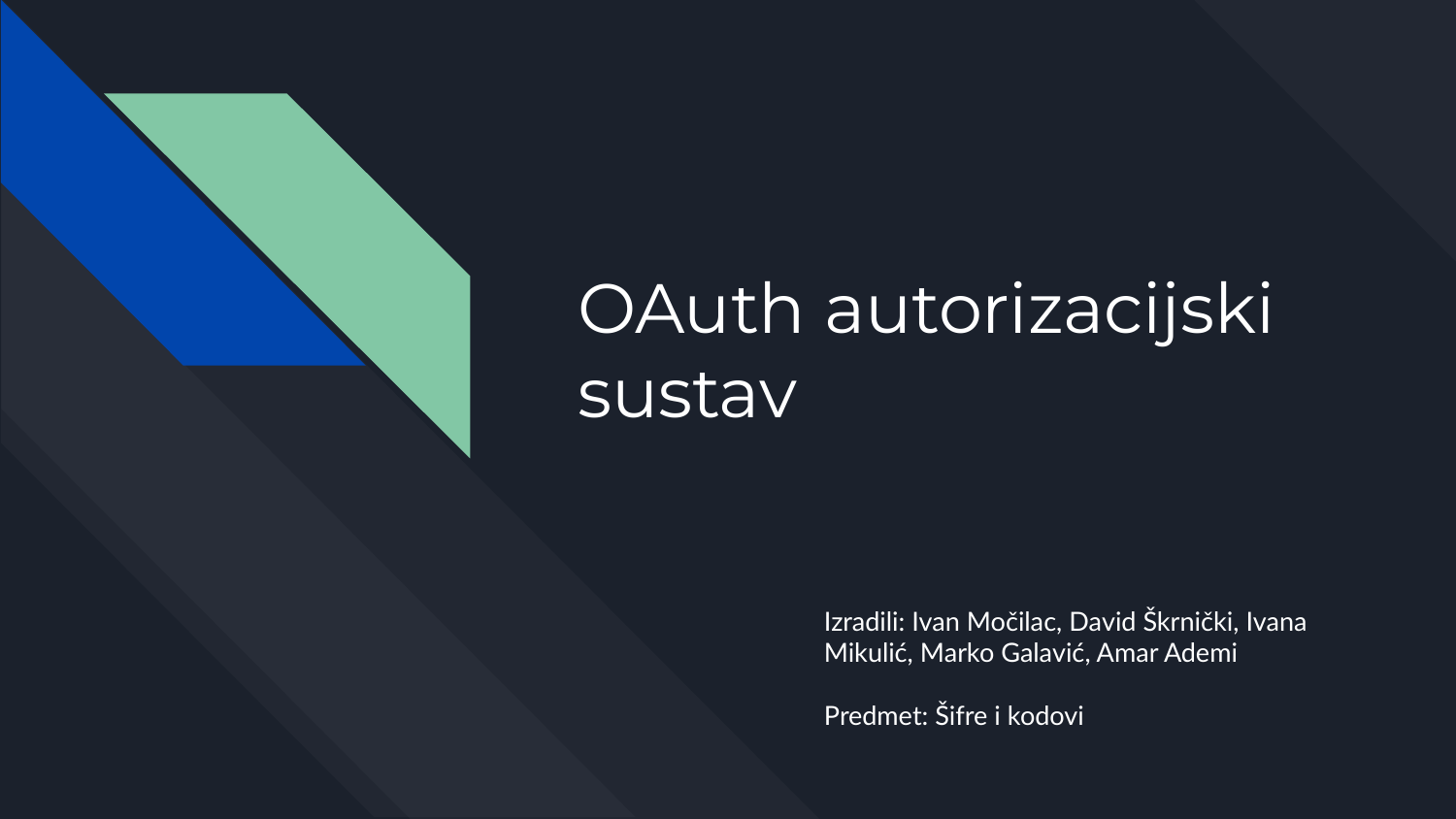

# OAuth autorizacijski sustav
Izradili: Ivan Močilac, David Škrnički, Ivana Mikulić, Marko Galavić, Amar Ademi

Predmet: Šifre i kodovi